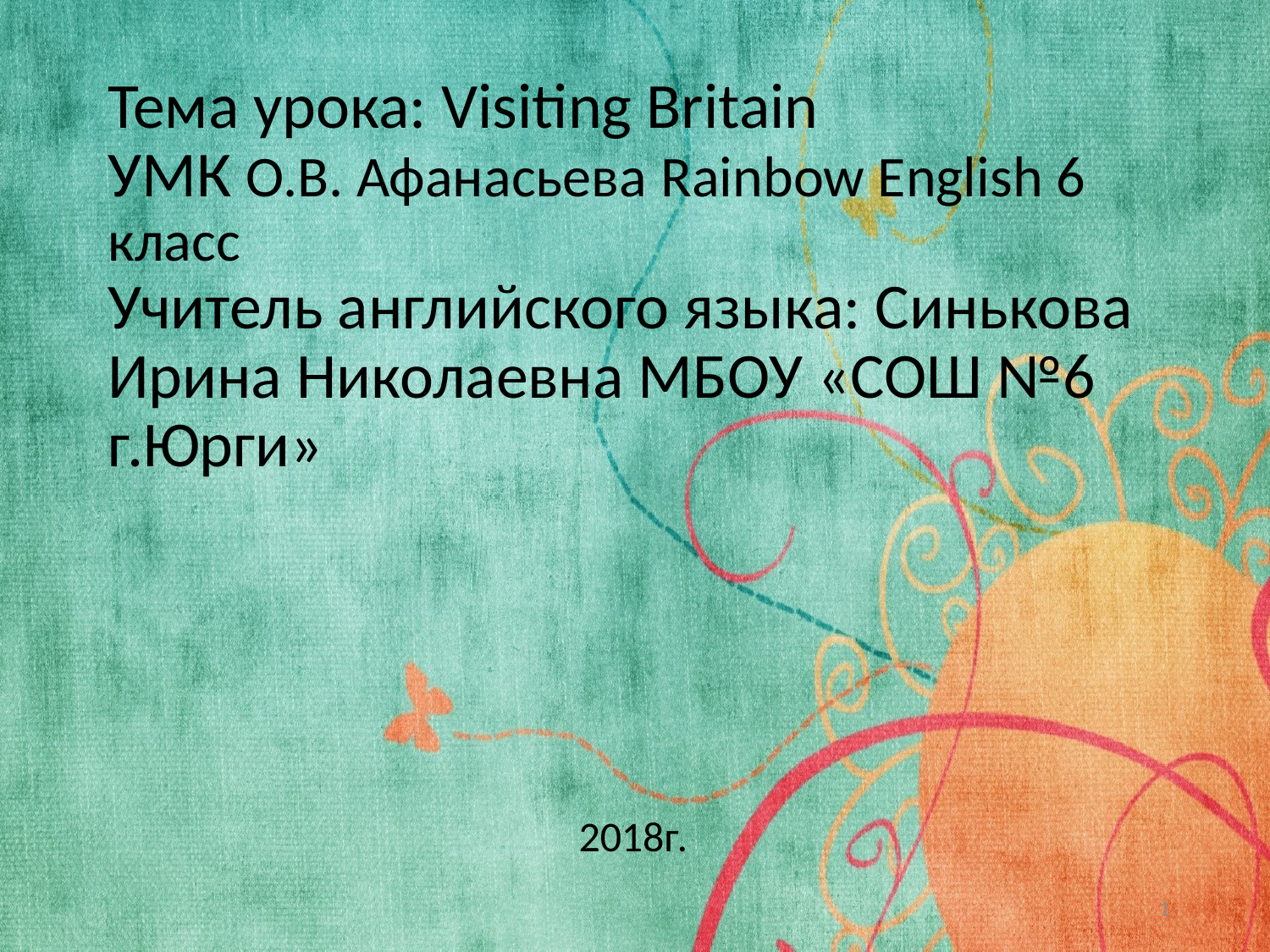

# Тема урока: Visiting Britain УМК О.В. Афанасьева Rainbow English 6 класс Учитель английского языка: Синькова Ирина Николаевна МБОУ «СОШ №6 г.Юрги»
2018г.
1